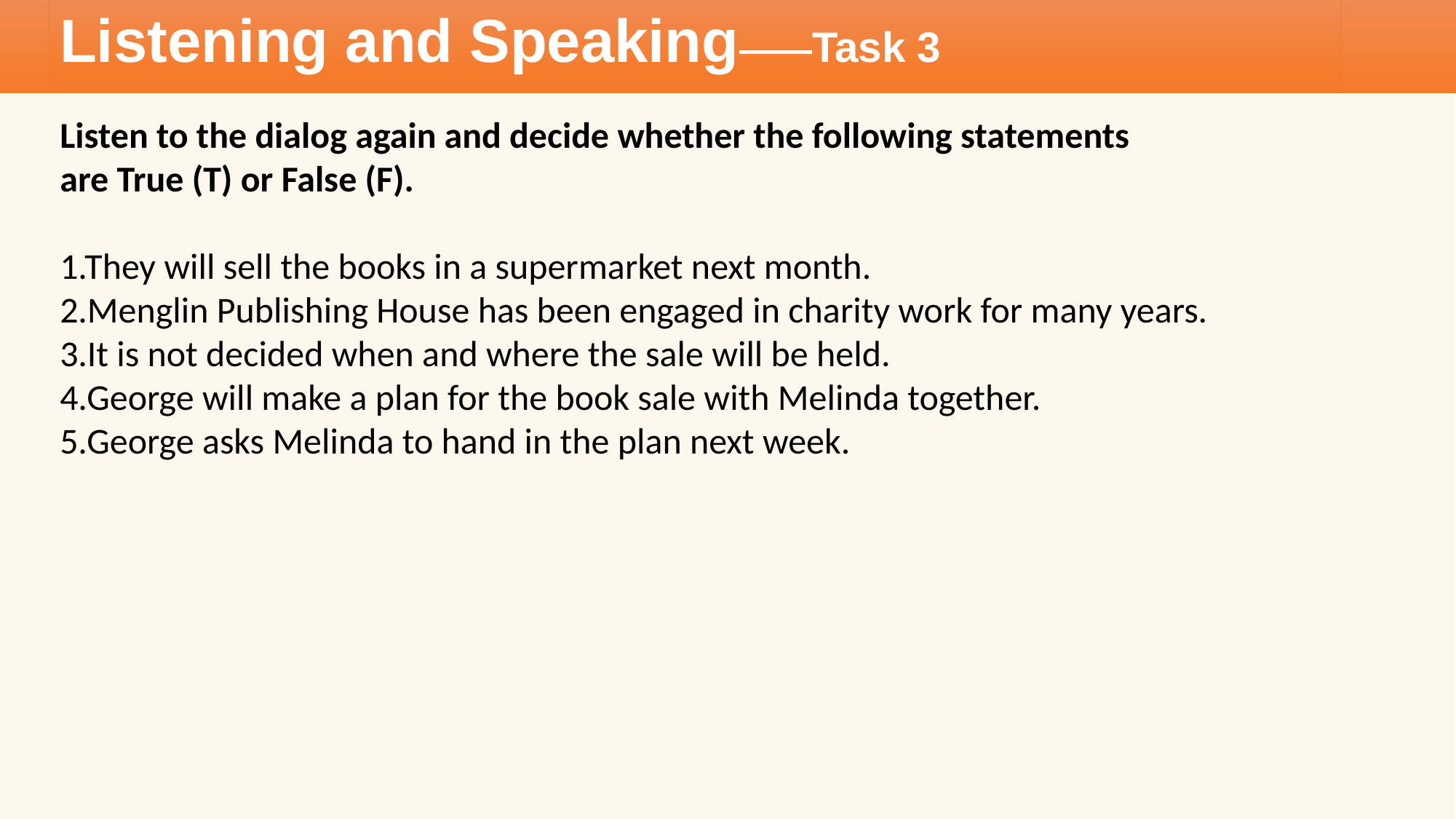

Listening and Speaking——Task 3
Listen to the dialog again and decide whether the following statements
are True (T) or False (F).

1.They will sell the books in a supermarket next month.
2.Menglin Publishing House has been engaged in charity work for many years.
3.It is not decided when and where the sale will be held.
4.George will make a plan for the book sale with Melinda together.
5.George asks Melinda to hand in the plan next week.